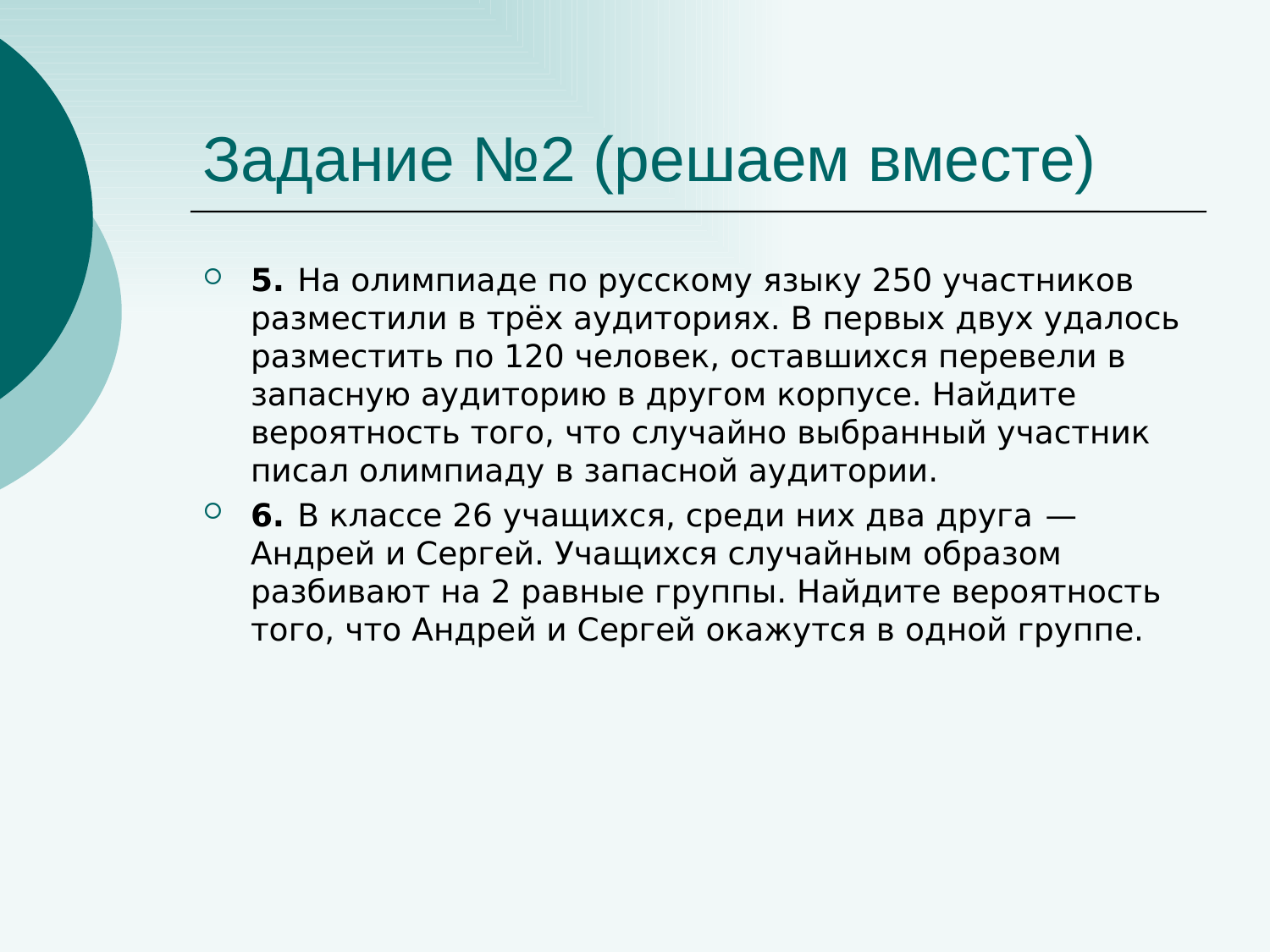

# Задание №2 (решаем вместе)
5.  На олимпиаде по русскому языку 250 участников разместили в трёх аудиториях. В первых двух удалось разместить по 120 человек, оставшихся перевели в запасную аудиторию в другом корпусе. Найдите вероятность того, что случайно выбранный участник писал олимпиаду в запасной аудитории.
6.  В классе 26 учащихся, среди них два друга  — Андрей и Сергей. Учащихся случайным образом разбивают на 2 равные группы. Найдите вероятность того, что Андрей и Сергей окажутся в одной группе.